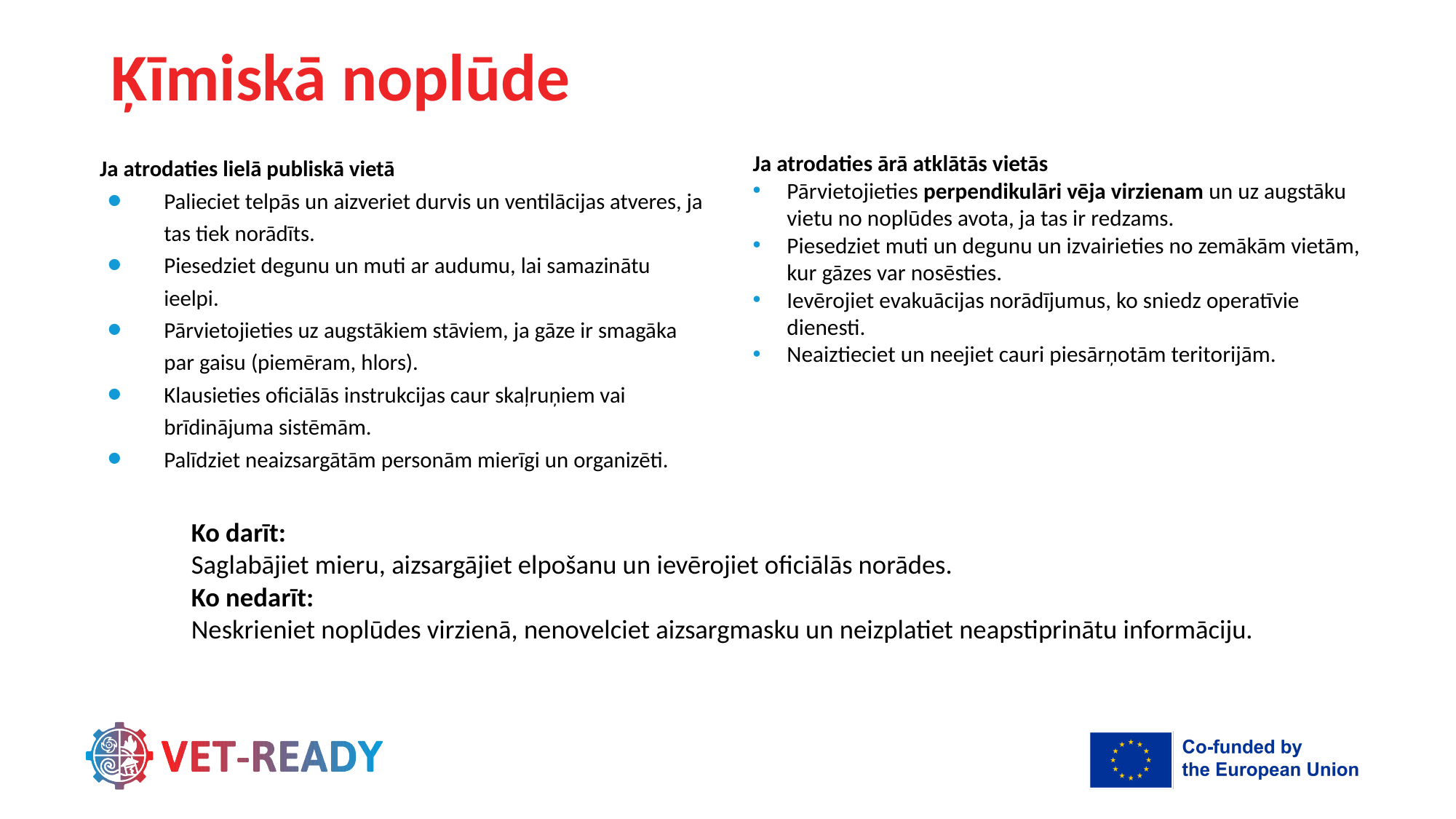

# Ķīmiskā noplūde
Ja atrodaties ārā atklātās vietās
Pārvietojieties perpendikulāri vēja virzienam un uz augstāku vietu no noplūdes avota, ja tas ir redzams.
Piesedziet muti un degunu un izvairieties no zemākām vietām, kur gāzes var nosēsties.
Ievērojiet evakuācijas norādījumus, ko sniedz operatīvie dienesti.
Neaiztieciet un neejiet cauri piesārņotām teritorijām.
Ja atrodaties lielā publiskā vietā
Palieciet telpās un aizveriet durvis un ventilācijas atveres, ja tas tiek norādīts.
Piesedziet degunu un muti ar audumu, lai samazinātu ieelpi.
Pārvietojieties uz augstākiem stāviem, ja gāze ir smagāka par gaisu (piemēram, hlors).
Klausieties oficiālās instrukcijas caur skaļruņiem vai brīdinājuma sistēmām.
Palīdziet neaizsargātām personām mierīgi un organizēti.

Ko darīt:
Saglabājiet mieru, aizsargājiet elpošanu un ievērojiet oficiālās norādes.
Ko nedarīt:
Neskrieniet noplūdes virzienā, nenovelciet aizsargmasku un neizplatiet neapstiprinātu informāciju.